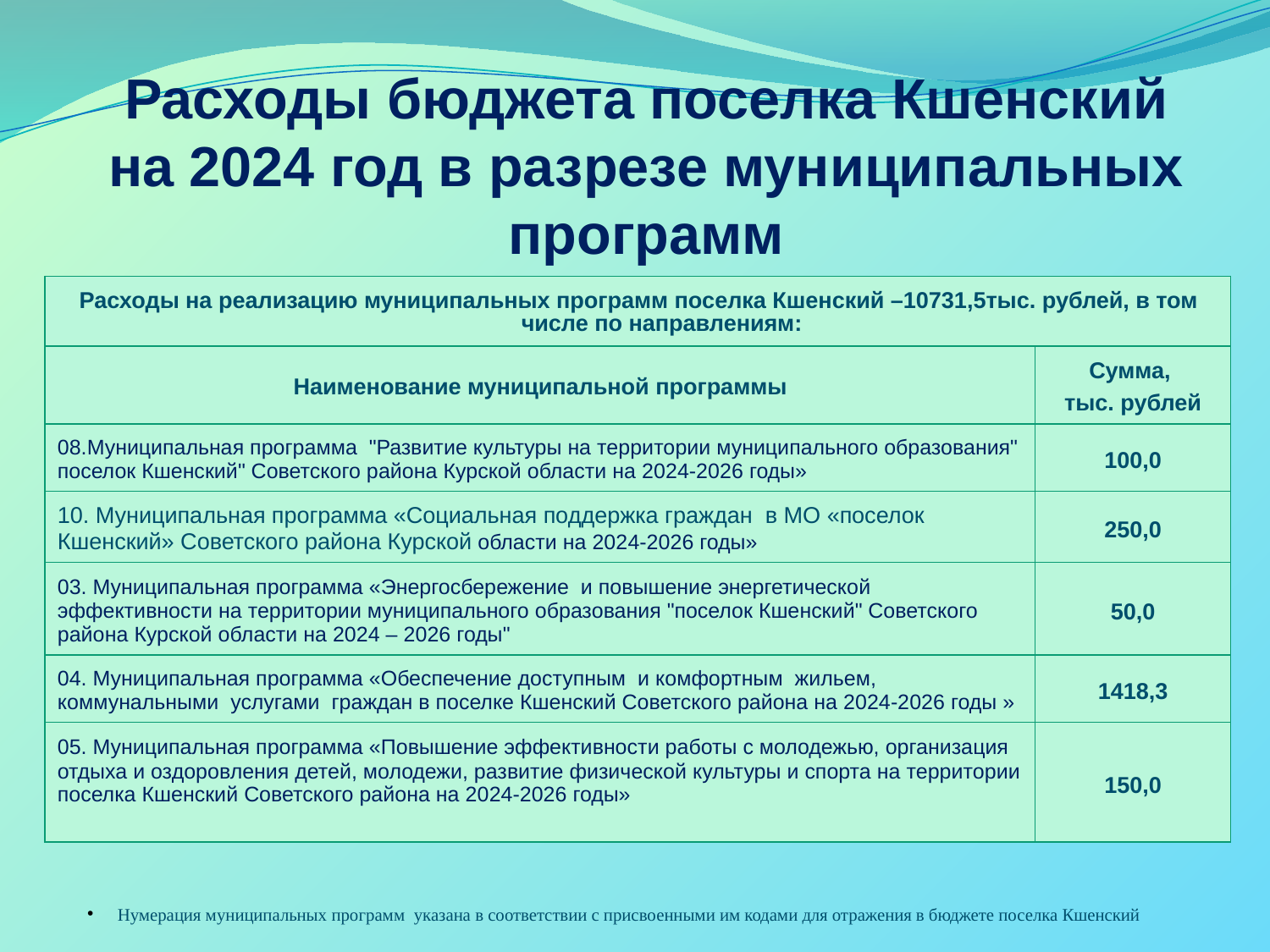

Расходы бюджета поселка Кшенский на 2024 год в разрезе муниципальных программ
| Расходы на реализацию муниципальных программ поселка Кшенский –10731,5тыс. рублей, в том числе по направлениям: |  |
| --- | --- |
| Наименование муниципальной программы | Сумма, тыс. рублей |
| 08.Муниципальная программа "Развитие культуры на территории муниципального образования" поселок Кшенский" Советского района Курской области на 2024-2026 годы» | 100,0 |
| 10. Муниципальная программа «Социальная поддержка граждан в МО «поселок Кшенский» Советского района Курской области на 2024-2026 годы» | 250,0 |
| 03. Муниципальная программа «Энергосбережение и повышение энергетической эффективности на территории муниципального образования "поселок Кшенский" Советского района Курской области на 2024 – 2026 годы" | 50,0 |
| 04. Муниципальная программа «Обеспечение доступным и комфортным жильем, коммунальными услугами граждан в поселке Кшенский Советского района на 2024-2026 годы » | 1418,3 |
| 05. Муниципальная программа «Повышение эффективности работы с молодежью, организация отдыха и оздоровления детей, молодежи, развитие физической культуры и спорта на территории поселка Кшенский Советского района на 2024-2026 годы» | 150,0 |
Нумерация муниципальных программ  указана в соответствии с присвоенными им кодами для отражения в бюджете поселка Кшенский